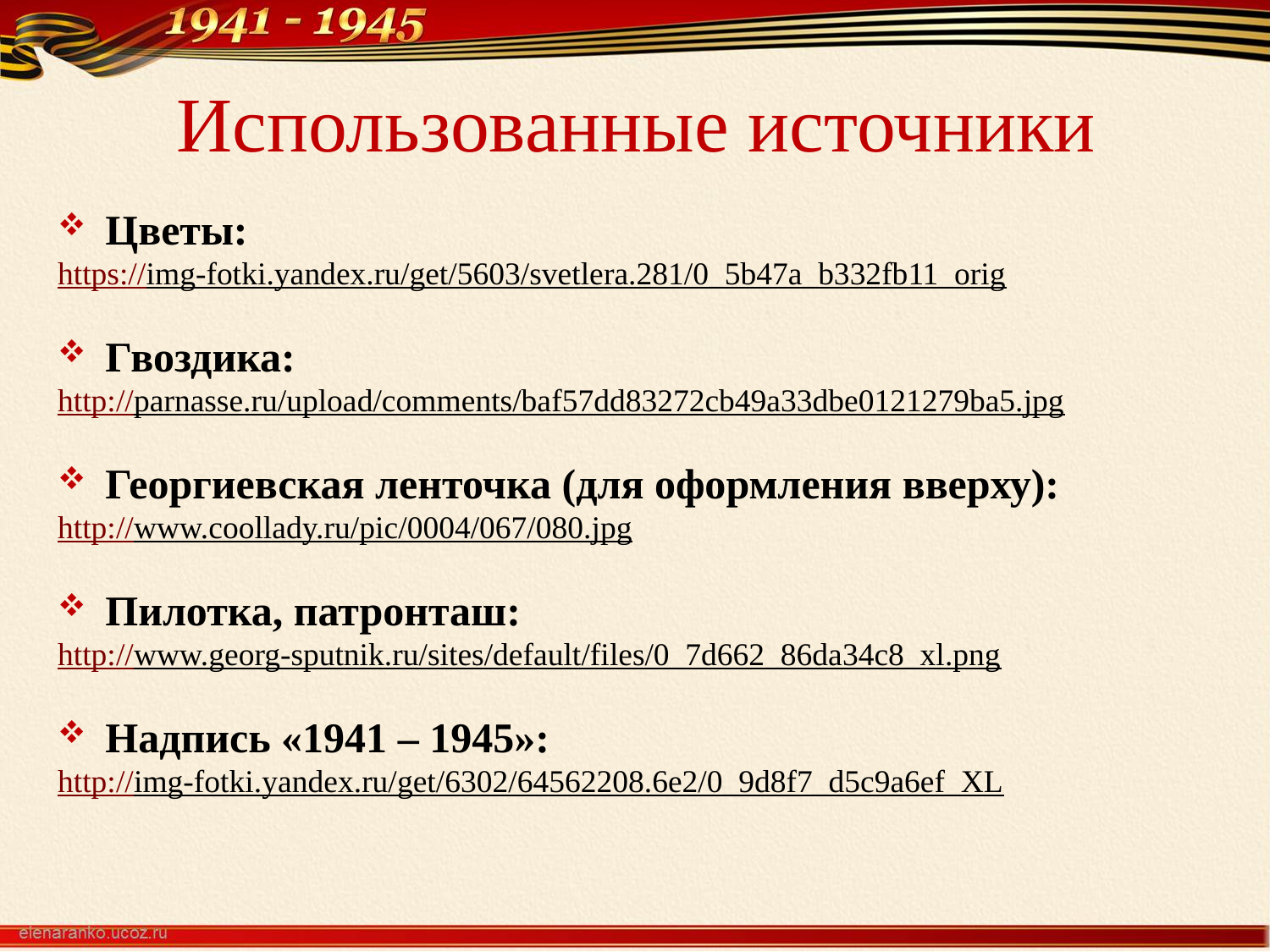

# Использованные источники
Цветы:
https://img-fotki.yandex.ru/get/5603/svetlera.281/0_5b47a_b332fb11_orig

Гвоздика:
http://parnasse.ru/upload/comments/baf57dd83272cb49a33dbe0121279ba5.jpg

Георгиевская ленточка (для оформления вверху):
http://www.coollady.ru/pic/0004/067/080.jpg

Пилотка, патронташ:
http://www.georg-sputnik.ru/sites/default/files/0_7d662_86da34c8_xl.png

Надпись «1941 – 1945»:
http://img-fotki.yandex.ru/get/6302/64562208.6e2/0_9d8f7_d5c9a6ef_XL